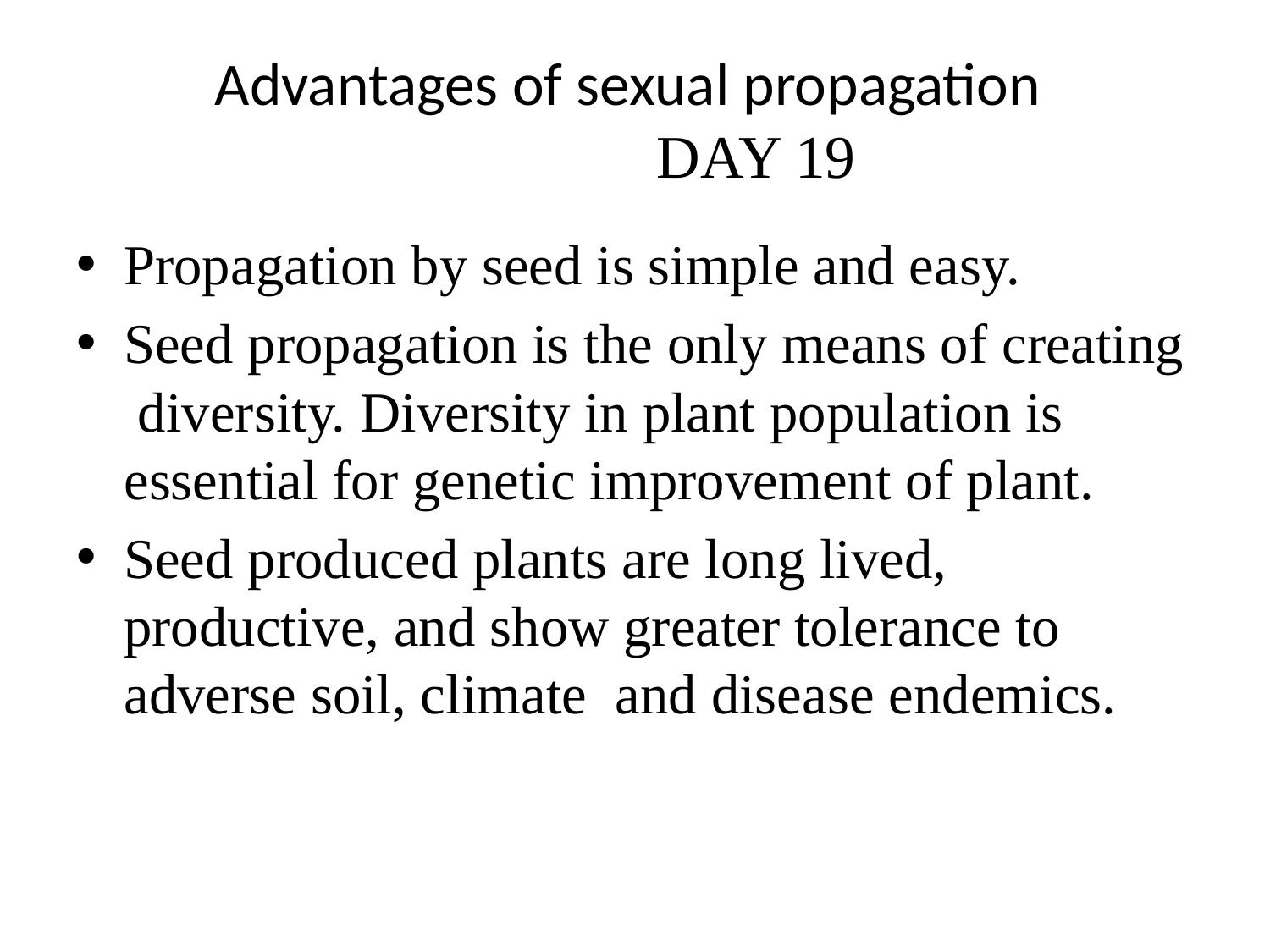

# Advantages of sexual propagation DAY 19
Propagation by seed is simple and easy.
Seed propagation is the only means of creating  diversity. Diversity in plant population is essential for genetic improvement of plant.
Seed produced plants are long lived, productive, and show greater tolerance to adverse soil, climate  and disease endemics.